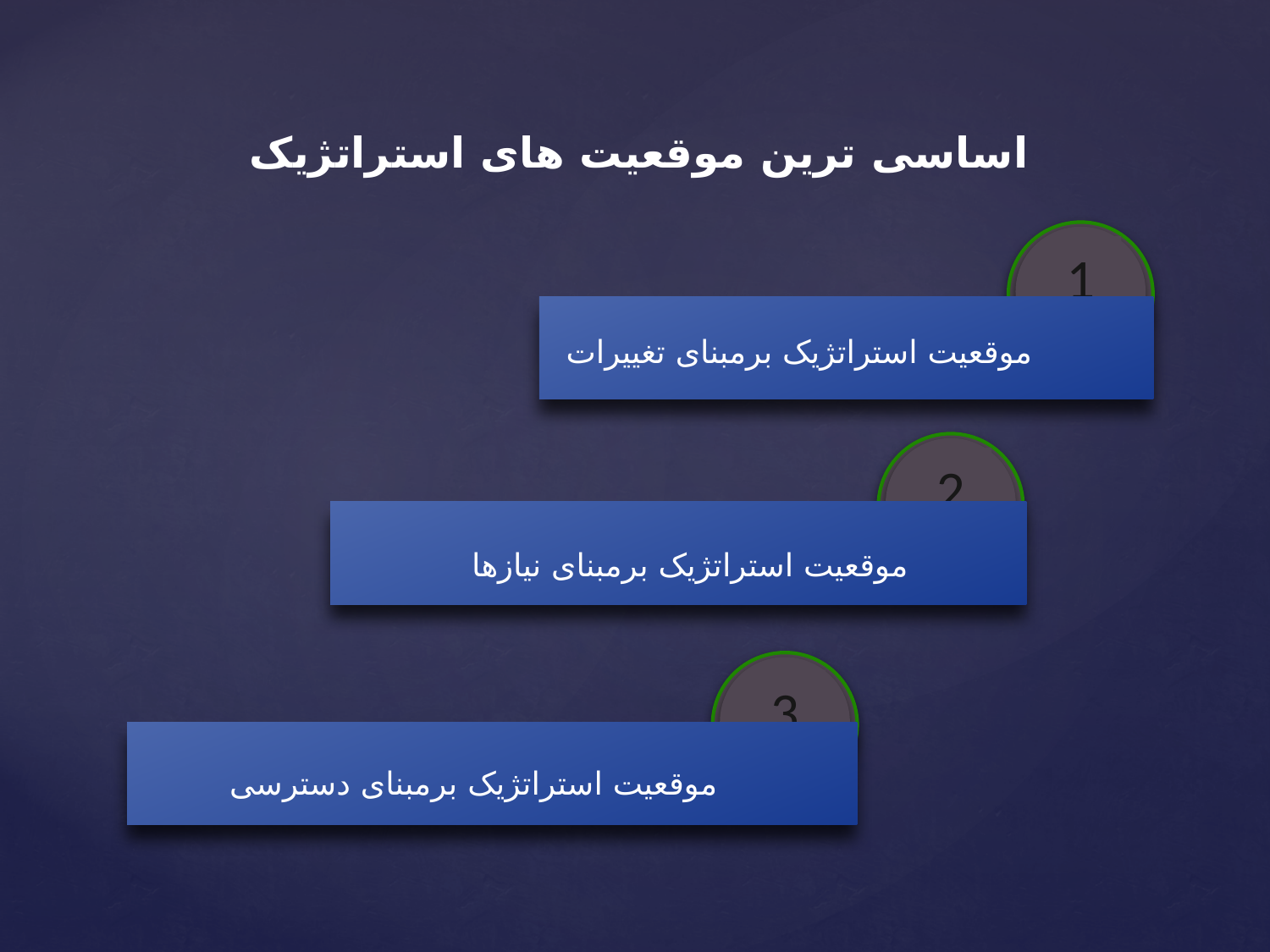

اساسی ترین موقعیت های استراتژیک

1

موقعیت استراتژیک برمبنای تغییرات

2

موقعیت استراتژیک برمبنای نیازها

3

موقعیت استراتژیک برمبنای دسترسی